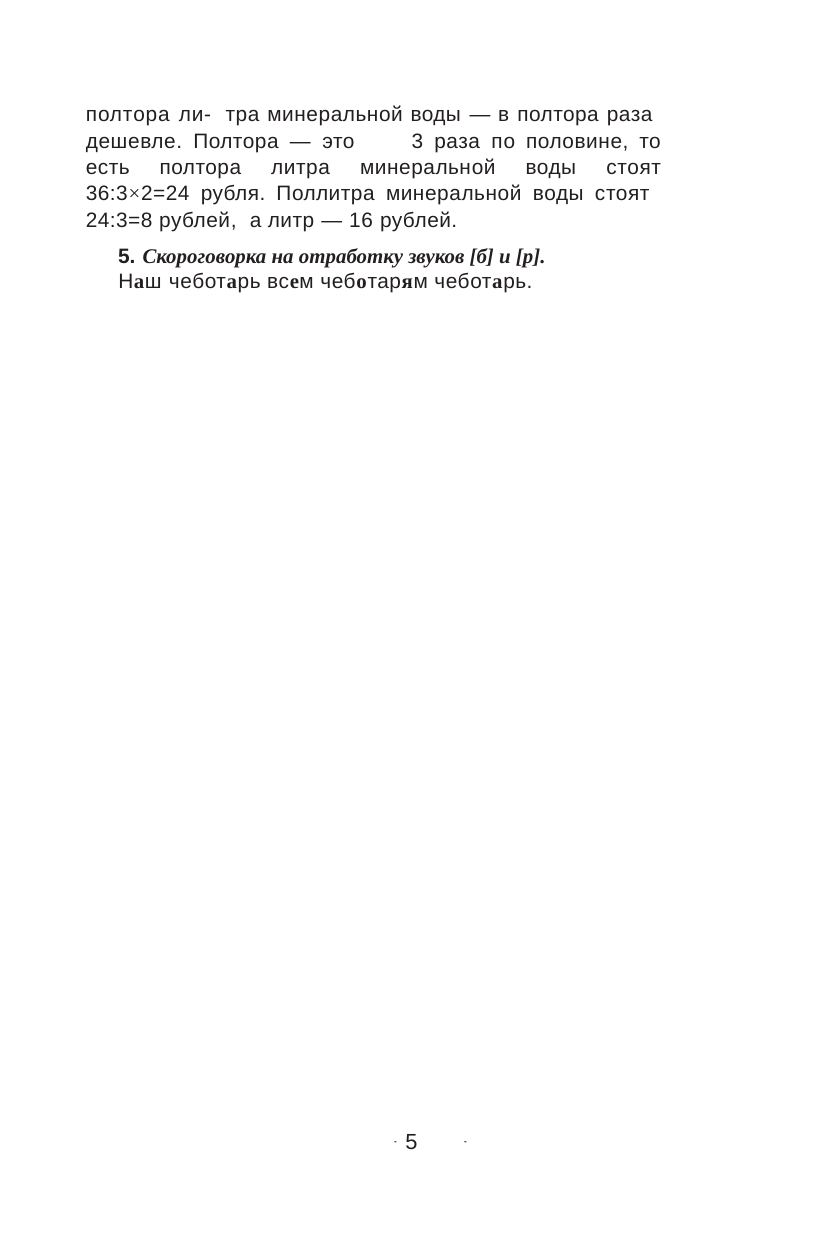

полтора ли- тра минеральной воды — в полтора раза
дешевле. Полтора — это 3 раза по половине, то
есть полтора литра минеральной воды стоят
36:3×2=24 рубля. Поллитра минеральной воды стоят
24:3=8 рублей, а литр — 16 рублей.
5. Скороговорка на отработку звуков [б] и [р].
Наш чеботарь всем чеботарям чеботарь.
5
5